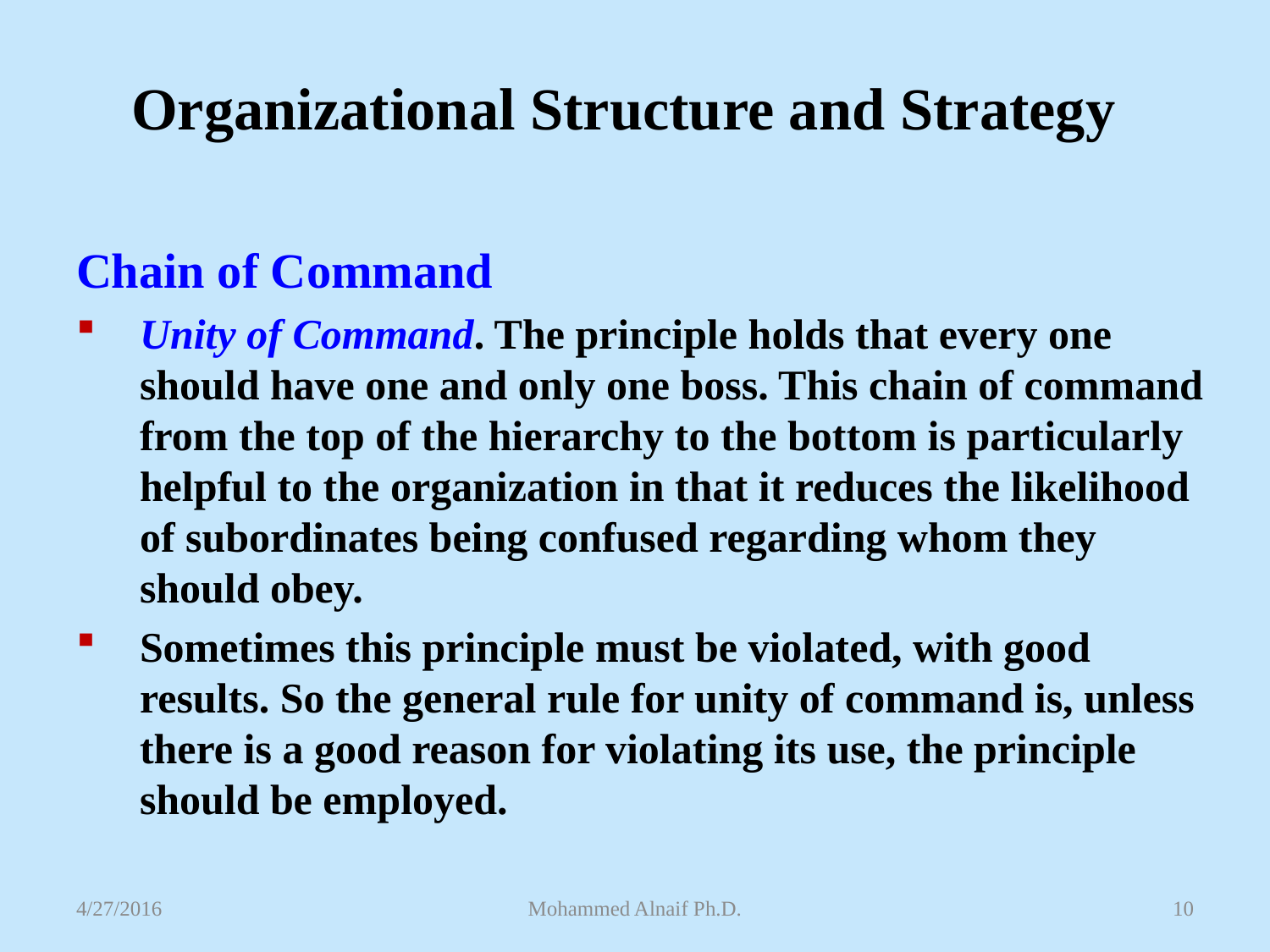

# Organizational Structure and Strategy
Chain of Command
Unity of Command. The principle holds that every one should have one and only one boss. This chain of command from the top of the hierarchy to the bottom is particularly helpful to the organization in that it reduces the likelihood of subordinates being confused regarding whom they should obey.
Sometimes this principle must be violated, with good results. So the general rule for unity of command is, unless there is a good reason for violating its use, the principle should be employed.
4/27/2016
Mohammed Alnaif Ph.D.
10